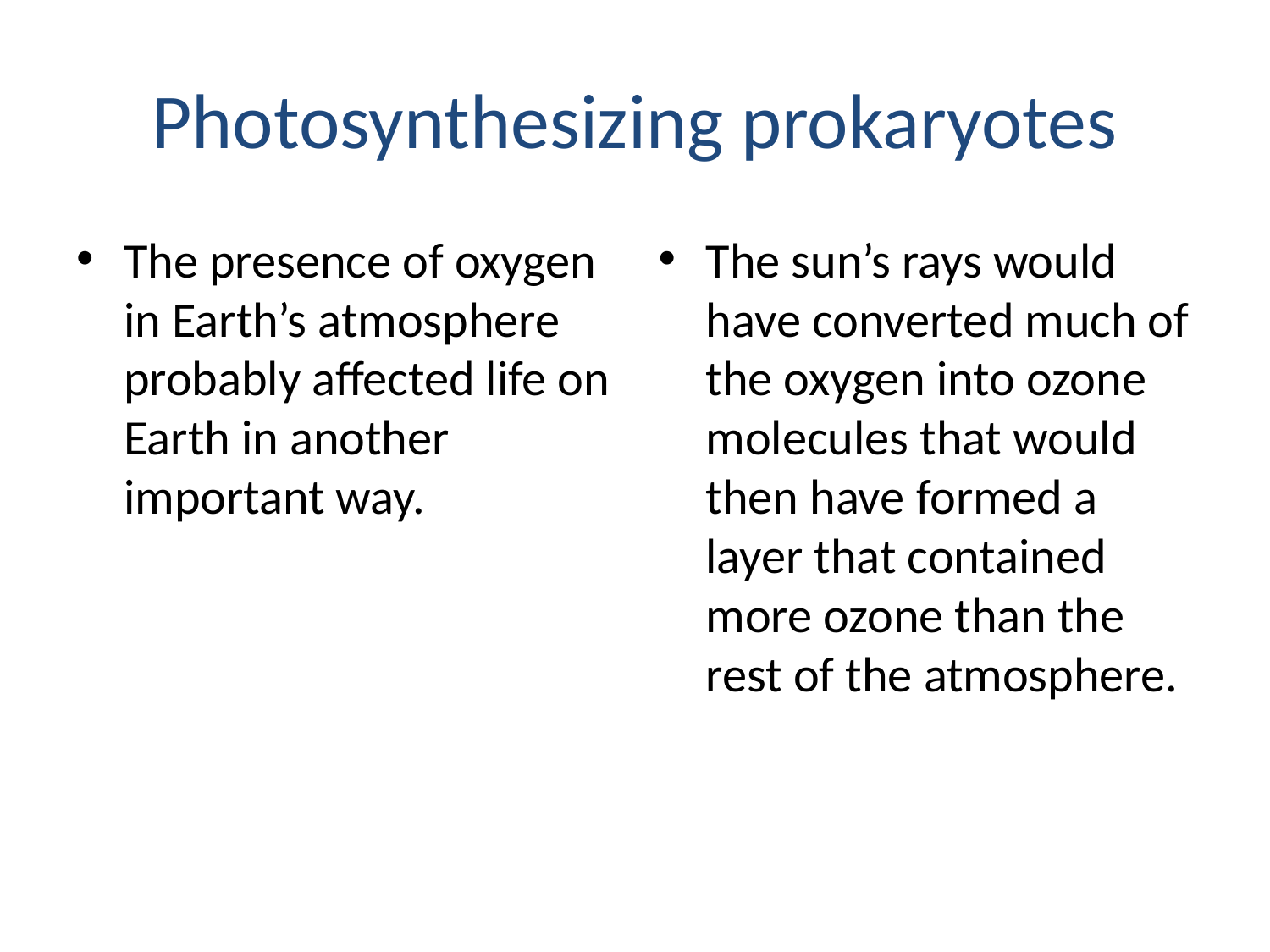

# Photosynthesizing prokaryotes
The presence of oxygen in Earth’s atmosphere probably affected life on Earth in another important way.

The sun’s rays would have converted much of the oxygen into ozone molecules that would then have formed a layer that contained more ozone than the rest of the atmosphere.